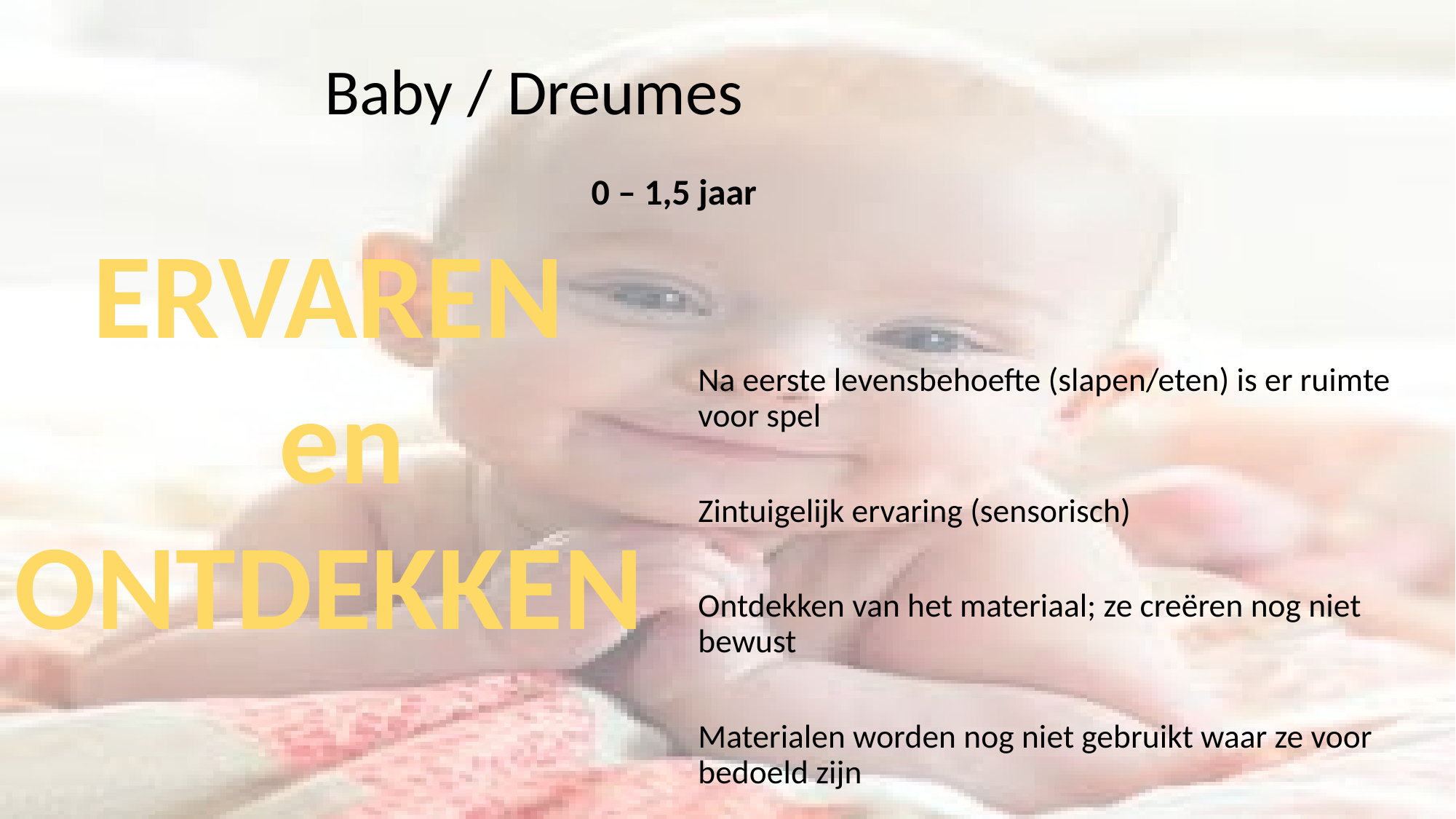

# Baby / Dreumes
	        0 – 1,5 jaar

ERVAREN
en
ONTDEKKEN
Na eerste levensbehoefte (slapen/eten) is er ruimte voor spel

Zintuigelijk ervaring (sensorisch)

Ontdekken van het materiaal; ze creëren nog niet bewust

Materialen worden nog niet gebruikt waar ze voor bedoeld zijn